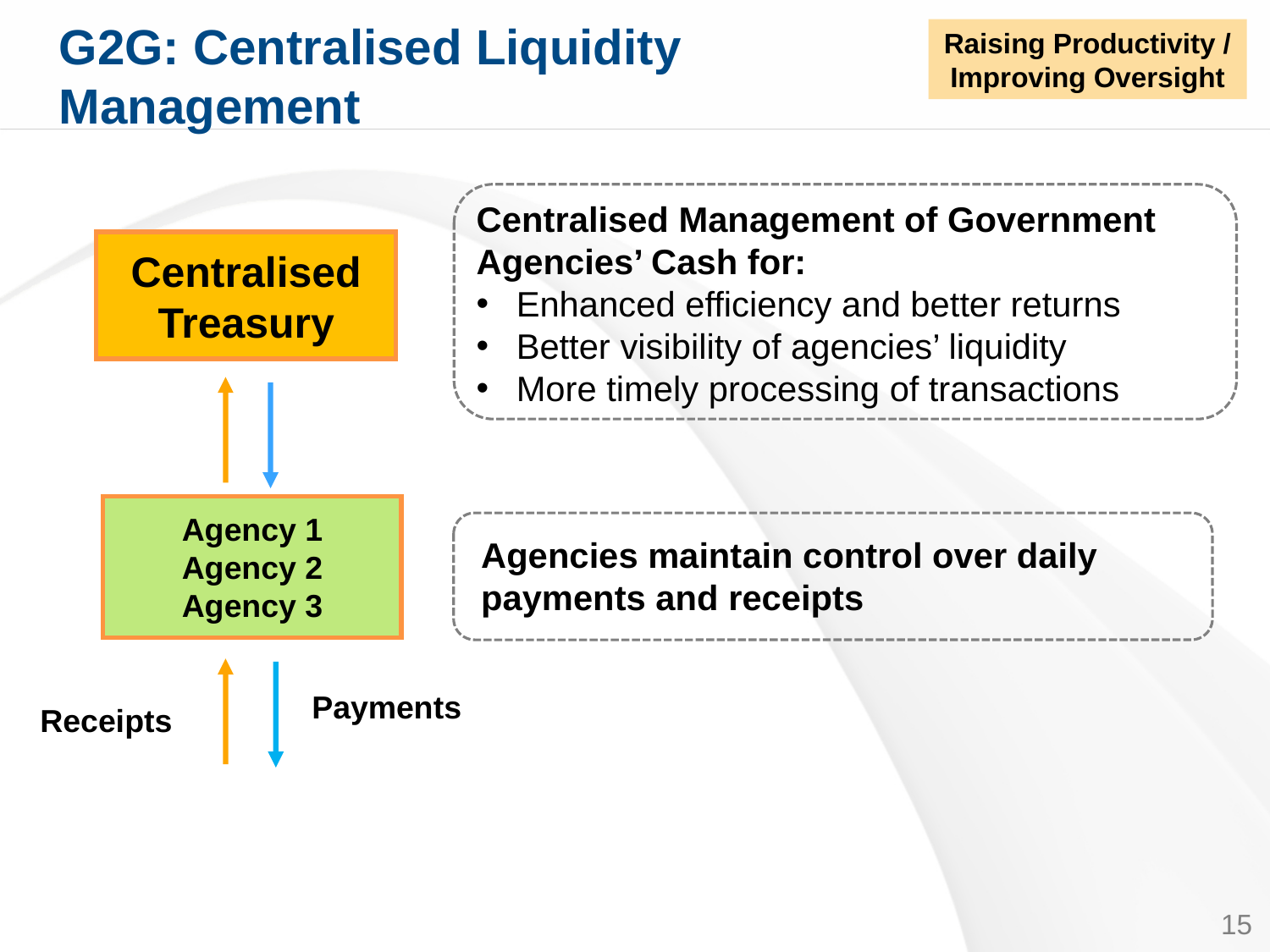

G2G: Centralised Liquidity Management
Raising Productivity / Improving Oversight
Centralised Management of Government
Agencies’ Cash for:
 Enhanced efficiency and better returns
 Better visibility of agencies’ liquidity
 More timely processing of transactions

Centralised Treasury

Agency 1
Agency 2
Agency 3

Agencies maintain control over daily payments and receipts
Payments

Receipts